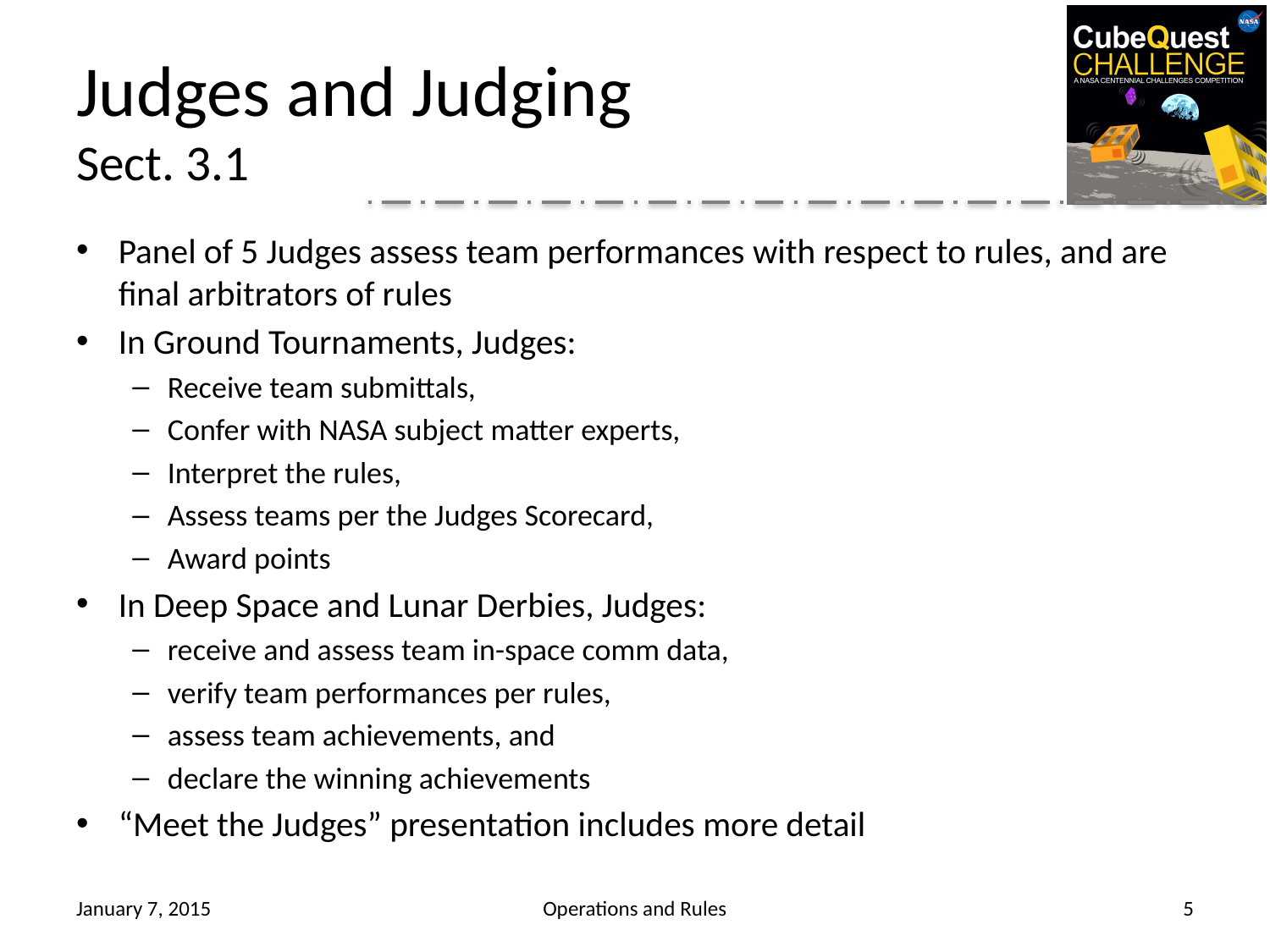

# Judges and Judging Sect. 3.1
Panel of 5 Judges assess team performances with respect to rules, and are final arbitrators of rules
In Ground Tournaments, Judges:
Receive team submittals,
Confer with NASA subject matter experts,
Interpret the rules,
Assess teams per the Judges Scorecard,
Award points
In Deep Space and Lunar Derbies, Judges:
receive and assess team in-space comm data,
verify team performances per rules,
assess team achievements, and
declare the winning achievements
“Meet the Judges” presentation includes more detail
January 7, 2015
Operations and Rules
5